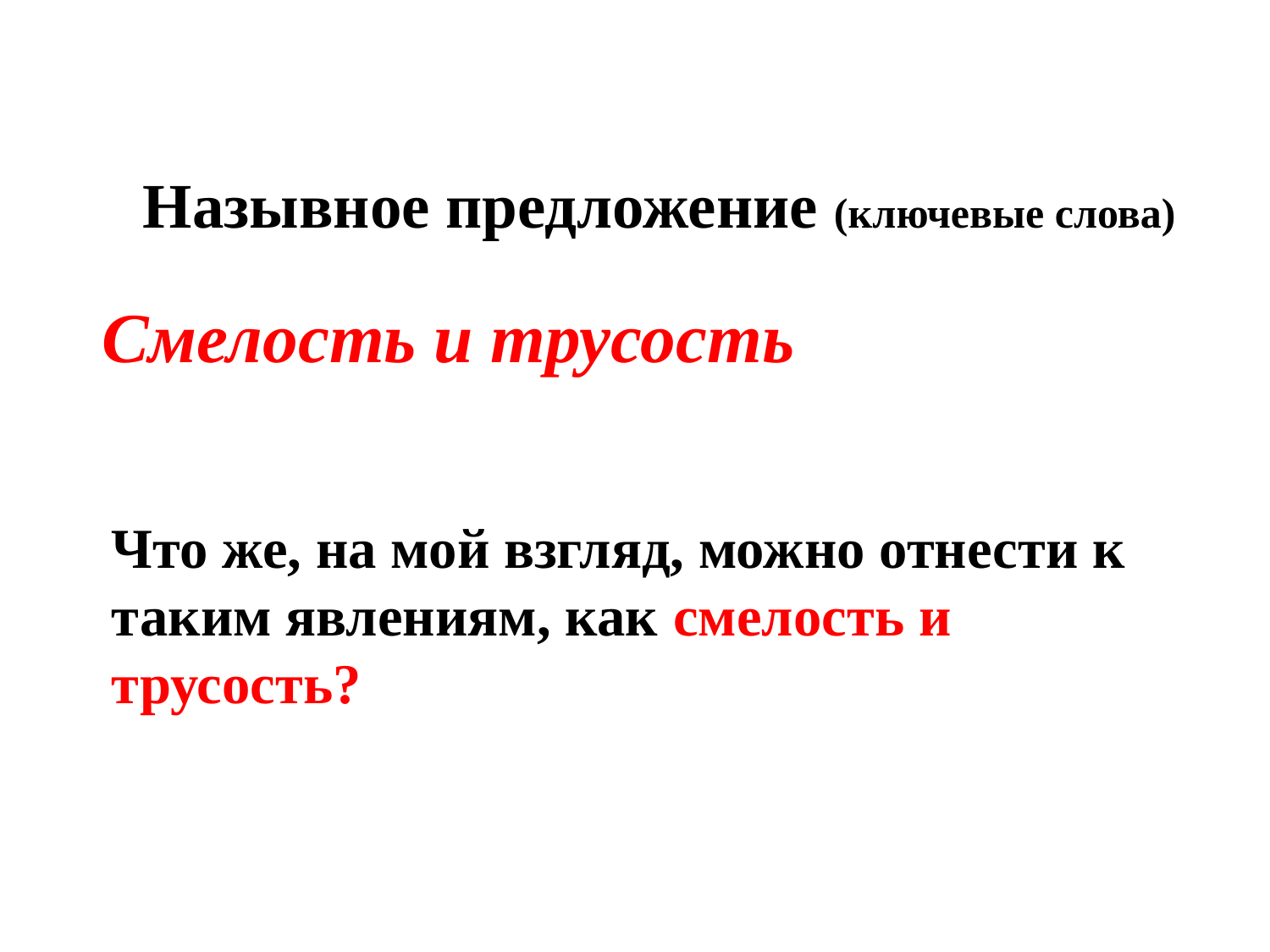

Назывное предложение (ключевые слова)

Смелость и трусость
Что же, на мой взгляд, можно отнести к таким явлениям, как смелость и трусость?